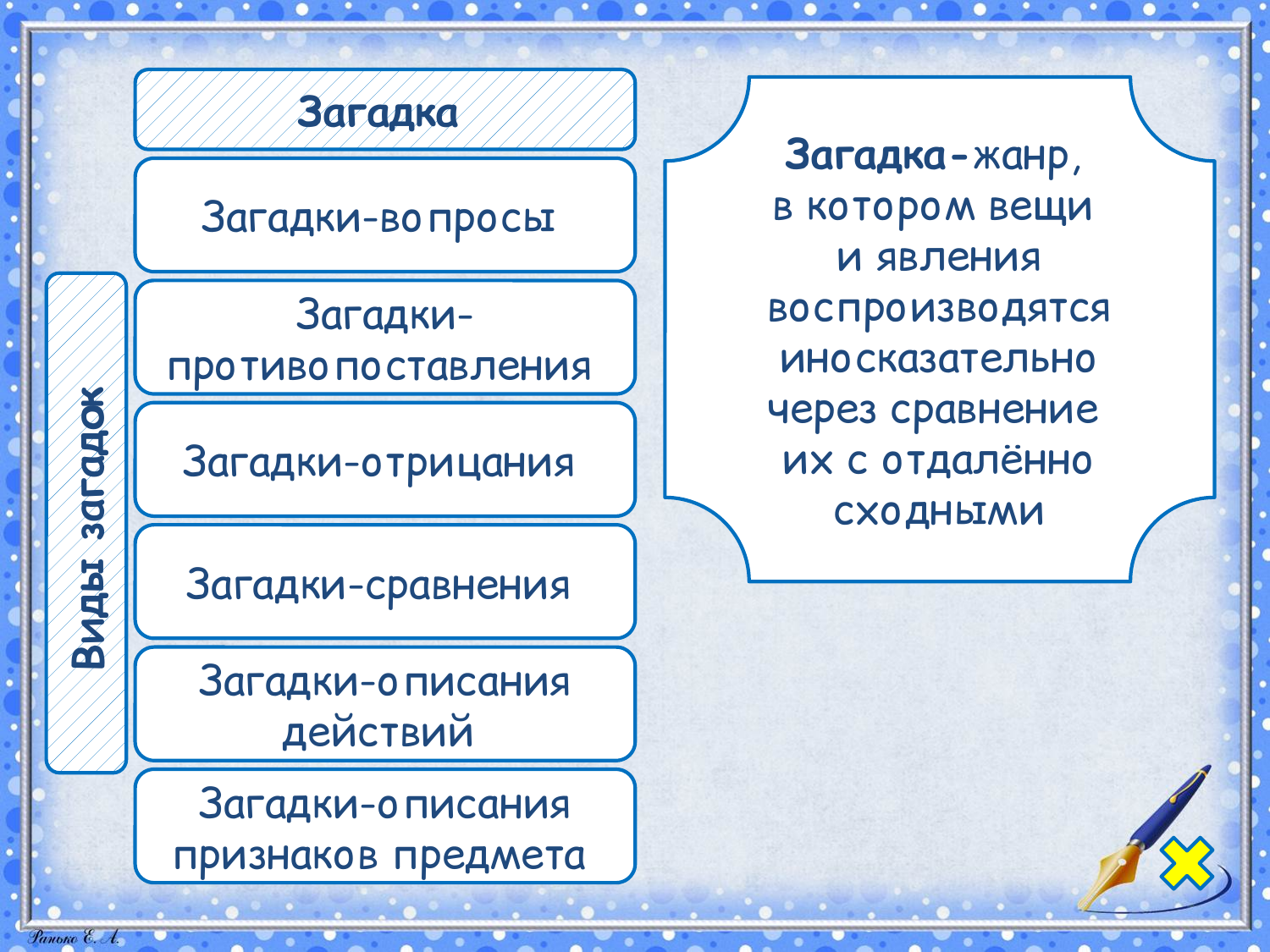

Загадка
Загадка-жанр,
в котором вещи
и явления воспроизводятся иносказательно через сравнение
их с отдалённо сходными
Загадки-вопросы
Загадки-противопоставления
Загадки-отрицания
Виды загадок
Загадки-сравнения
Загадки-описания действий
Загадки-описания признаков предмета